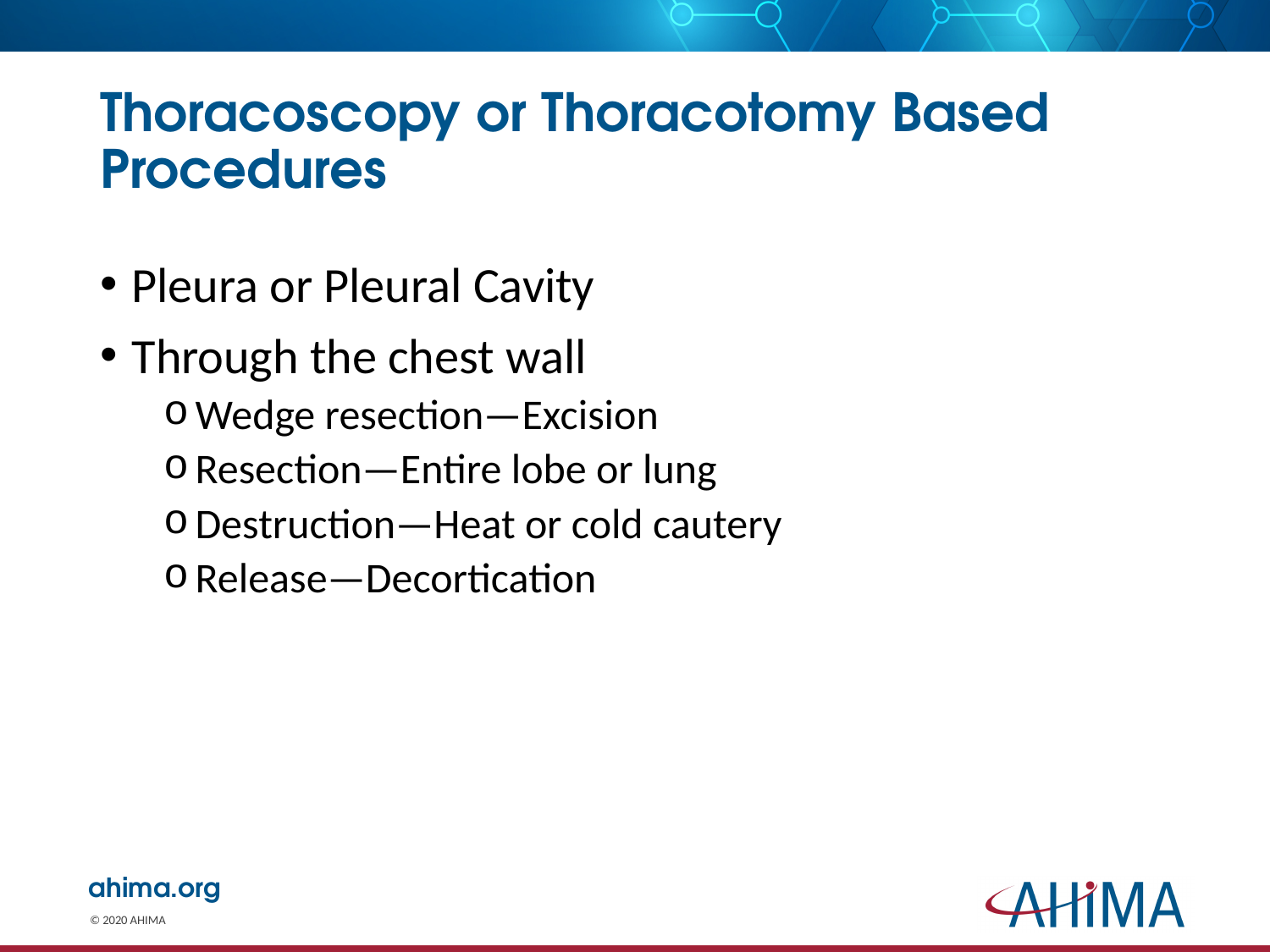

# Thoracoscopy or Thoracotomy Based Procedures
Pleura or Pleural Cavity
Through the chest wall
Wedge resection—Excision
Resection—Entire lobe or lung
Destruction—Heat or cold cautery
Release—Decortication